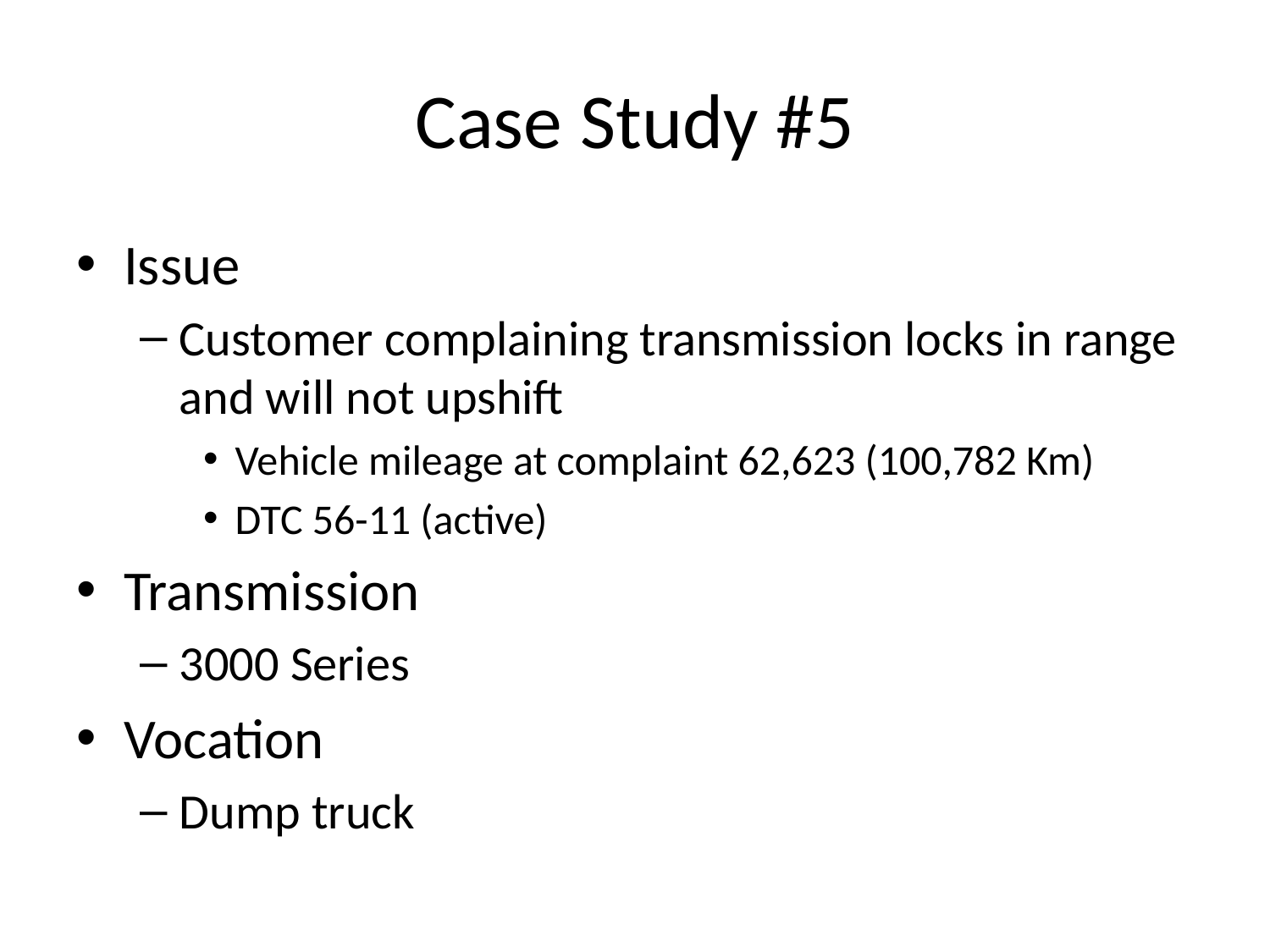

# Case Study #5
Issue
Customer complaining transmission locks in range and will not upshift
Vehicle mileage at complaint 62,623 (100,782 Km)
DTC 56-11 (active)
Transmission
3000 Series
Vocation
Dump truck